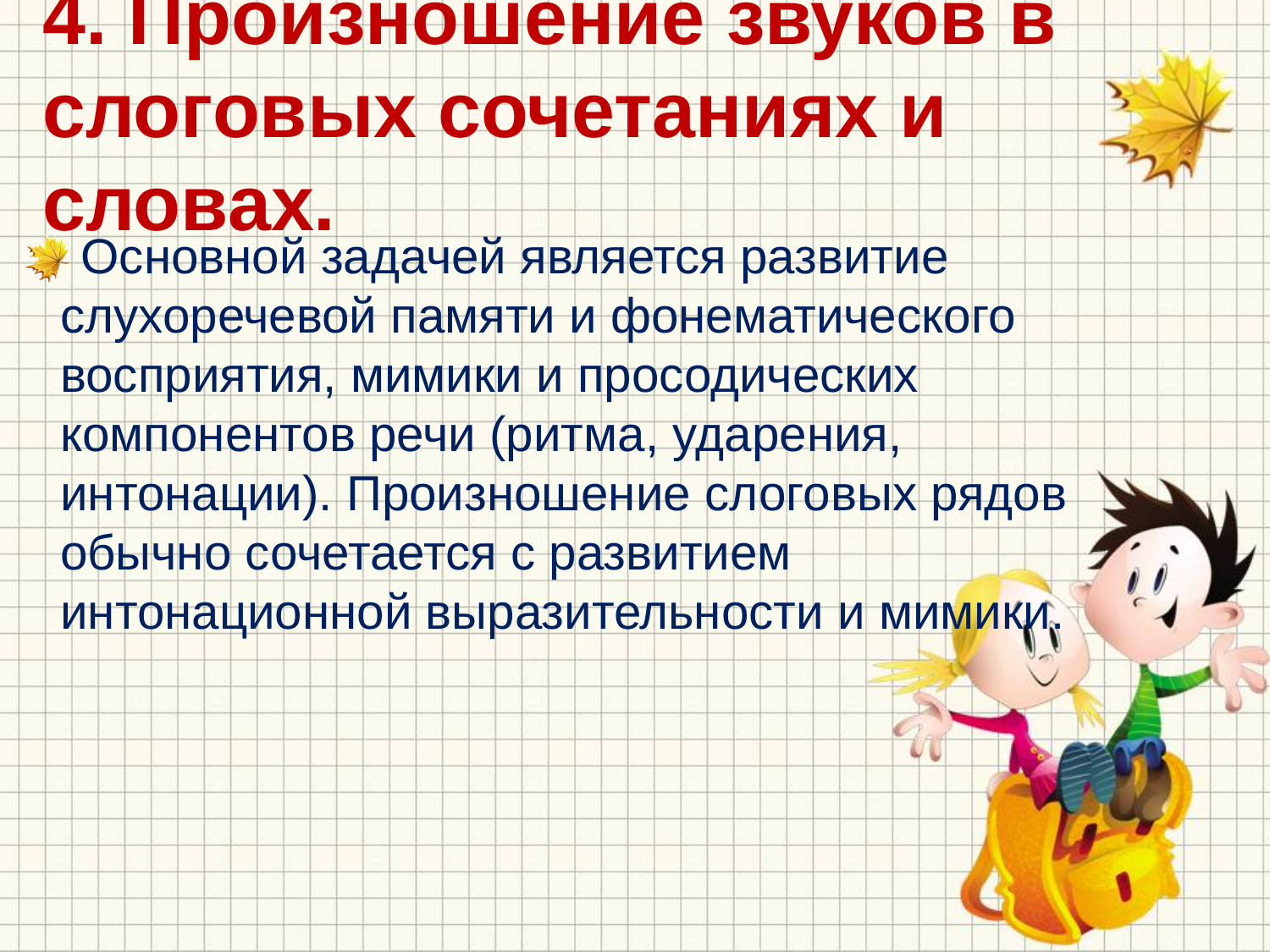

# 4. Произношение звуков в слоговых сочетаниях и словах.
Основной задачей является развитие слухоречевой памяти и фонематического восприятия, мимики и просодических компонентов речи (ритма, ударения, интонации). Произношение слоговых рядов обычно сочетается с развитием интонационной выразительности и мимики.